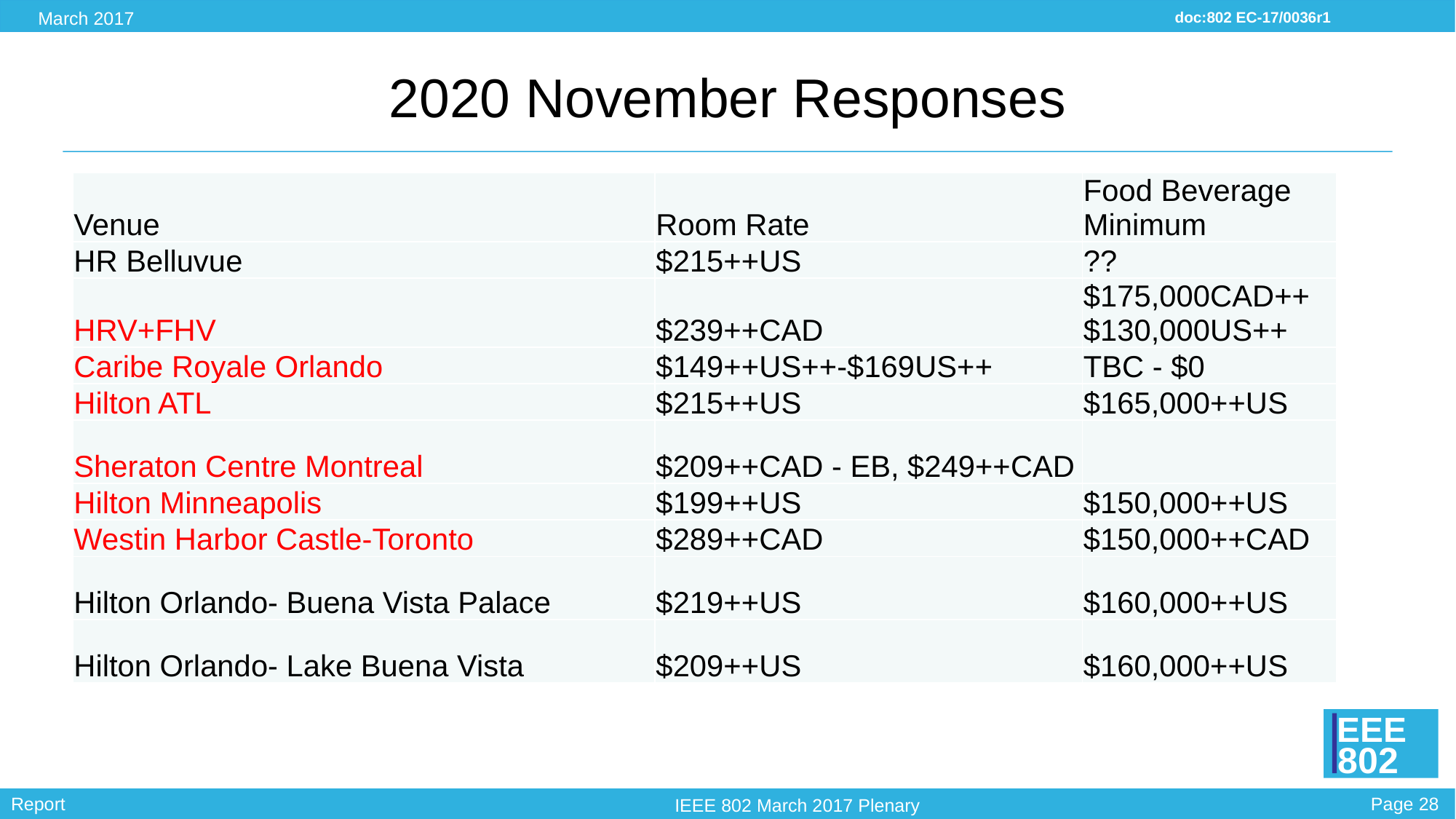

# 2020 November Responses
| Venue | Room Rate | Food Beverage Minimum |
| --- | --- | --- |
| HR Belluvue | $215++US | ?? |
| HRV+FHV | $239++CAD | $175,000CAD++ $130,000US++ |
| Caribe Royale Orlando | $149++US++-$169US++ | TBC - $0 |
| Hilton ATL | $215++US | $165,000++US |
| Sheraton Centre Montreal | $209++CAD - EB, $249++CAD |  |
| Hilton Minneapolis | $199++US | $150,000++US |
| Westin Harbor Castle-Toronto | $289++CAD | $150,000++CAD |
| Hilton Orlando- Buena Vista Palace | $219++US | $160,000++US |
| Hilton Orlando- Lake Buena Vista | $209++US | $160,000++US |